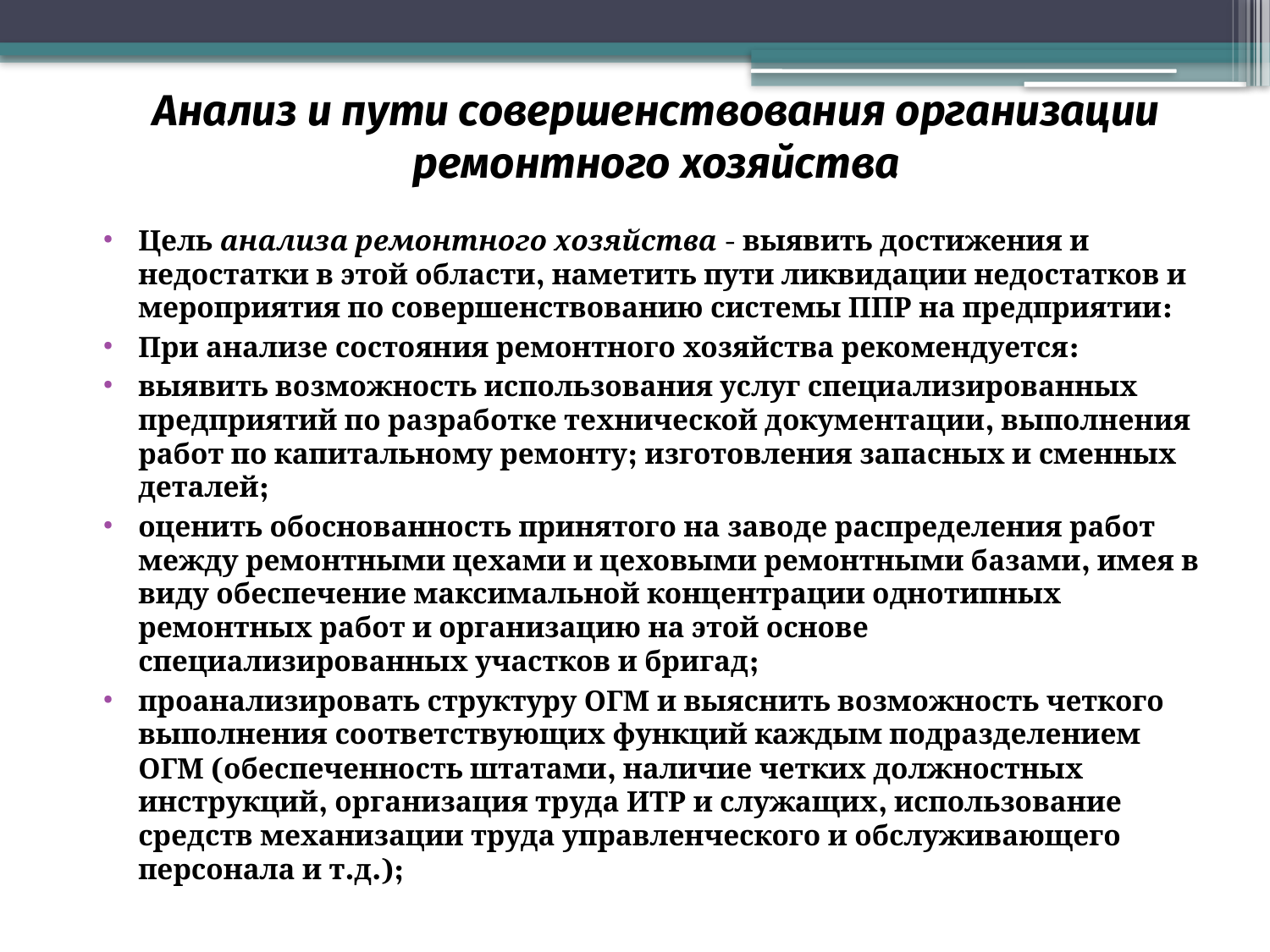

# Анализ и пути совершенствования организации ремонтного хозяйства
Цель анализа ремонтного хозяйства - выявить достижения и недостатки в этой области, наметить пути ликвидации недостатков и мероприятия по совершенствованию системы ППР на предприятии:
При анализе состояния ремонтного хозяйства рекомендуется:
выявить возможность использования услуг специализированных предприятий по разработке технической документации, выполнения работ по капитальному ремонту; изготовления запасных и сменных деталей;
оценить обоснованность принятого на заводе распределения работ между ремонтными цехами и цеховыми ремонтными базами, имея в виду обеспечение максимальной концентрации однотипных ремонтных работ и организацию на этой основе специализированных участков и бригад;
проанализировать структуру ОГМ и выяснить возможность четкого выполнения соответствующих функций каждым подразделением ОГМ (обеспеченность штатами, наличие четких должностных инструкций, организация труда ИТР и служащих, использование средств механизации труда управленческого и обслуживающего персонала и т.д.);